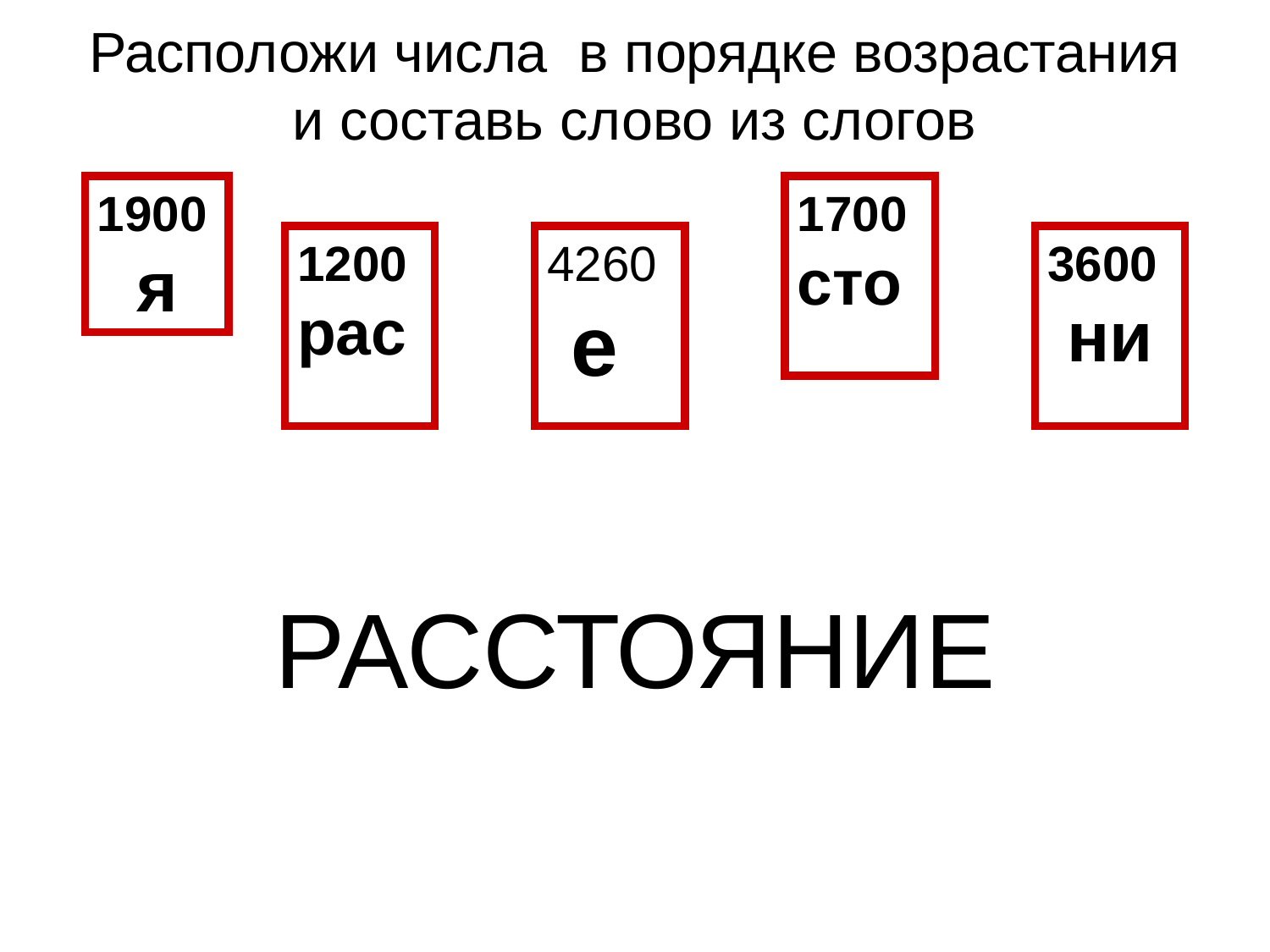

# Расположи числа  в порядке возрастания и составь слово из слогов
1900
  я
1700
сто
1200
рас
4260
 е
3600
 ни
РАССТОЯНИЕ